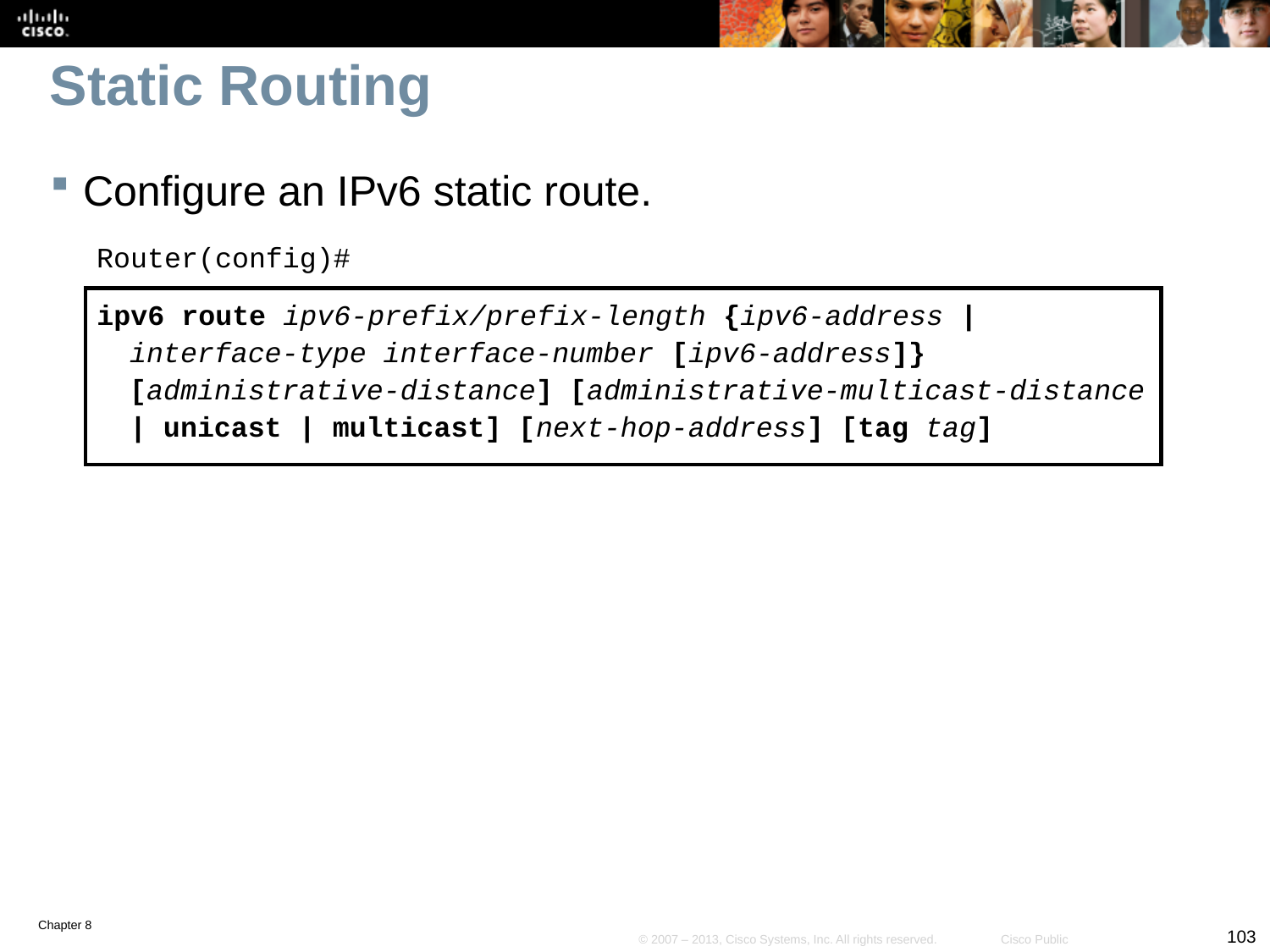

# Static Routing
Configure an IPv6 static route.

Router(config)#
ipv6 route ipv6-prefix/prefix-length {ipv6-address | interface-type interface-number [ipv6-address]} [administrative-distance] [administrative-multicast-distance | unicast | multicast] [next-hop-address] [tag tag]